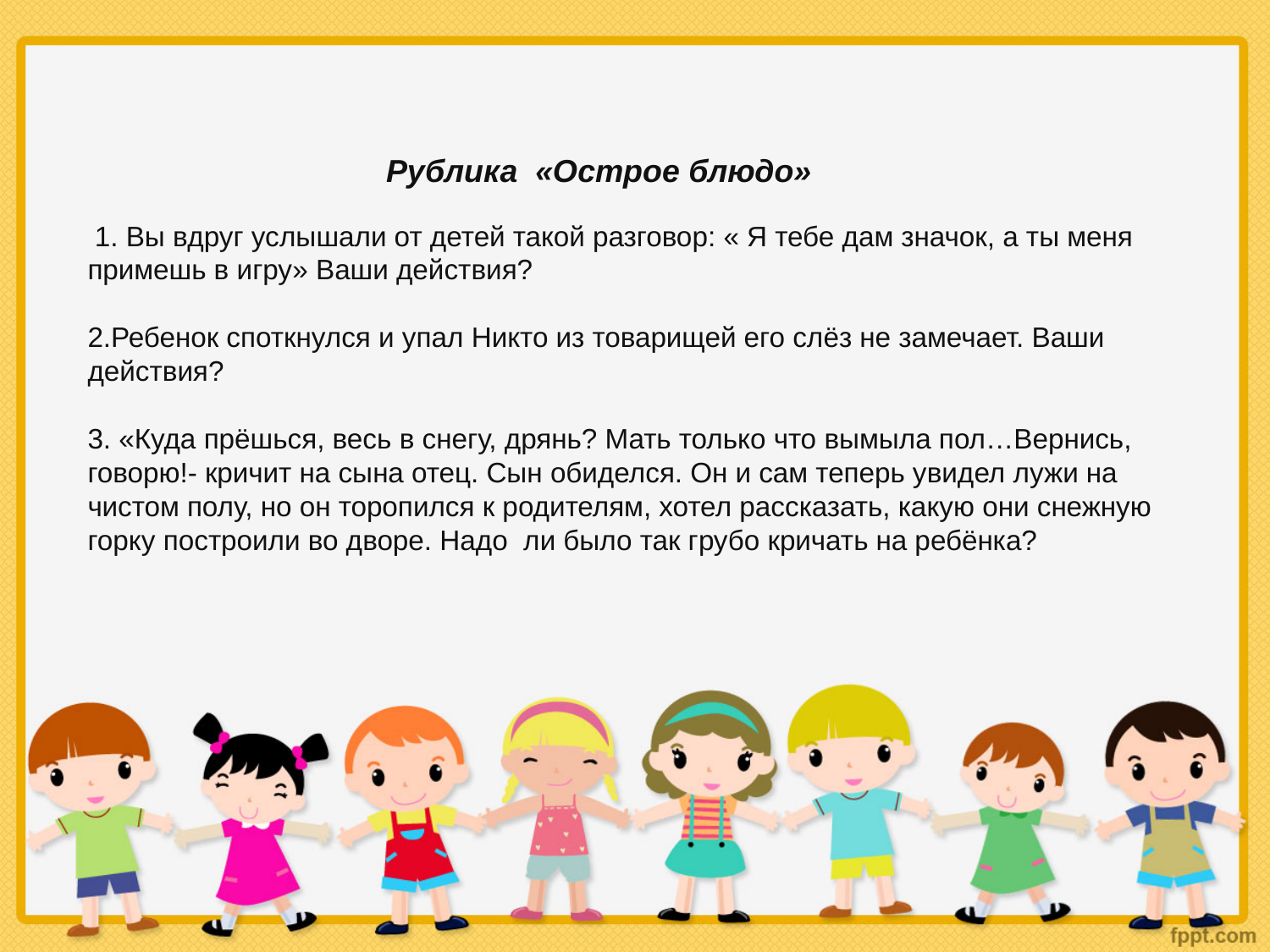

Рублика  «Острое блюдо»
 1. Вы вдруг услышали от детей такой разговор: « Я тебе дам значок, а ты меня примешь в игру» Ваши действия?
2.Ребенок споткнулся и упал Никто из товарищей его слёз не замечает. Ваши действия?
3. «Куда прёшься, весь в снегу, дрянь? Мать только что вымыла пол…Вернись, говорю!- кричит на сына отец. Сын обиделся. Он и сам теперь увидел лужи на чистом полу, но он торопился к родителям, хотел рассказать, какую они снежную горку построили во дворе. Надо  ли было так грубо кричать на ребёнка?